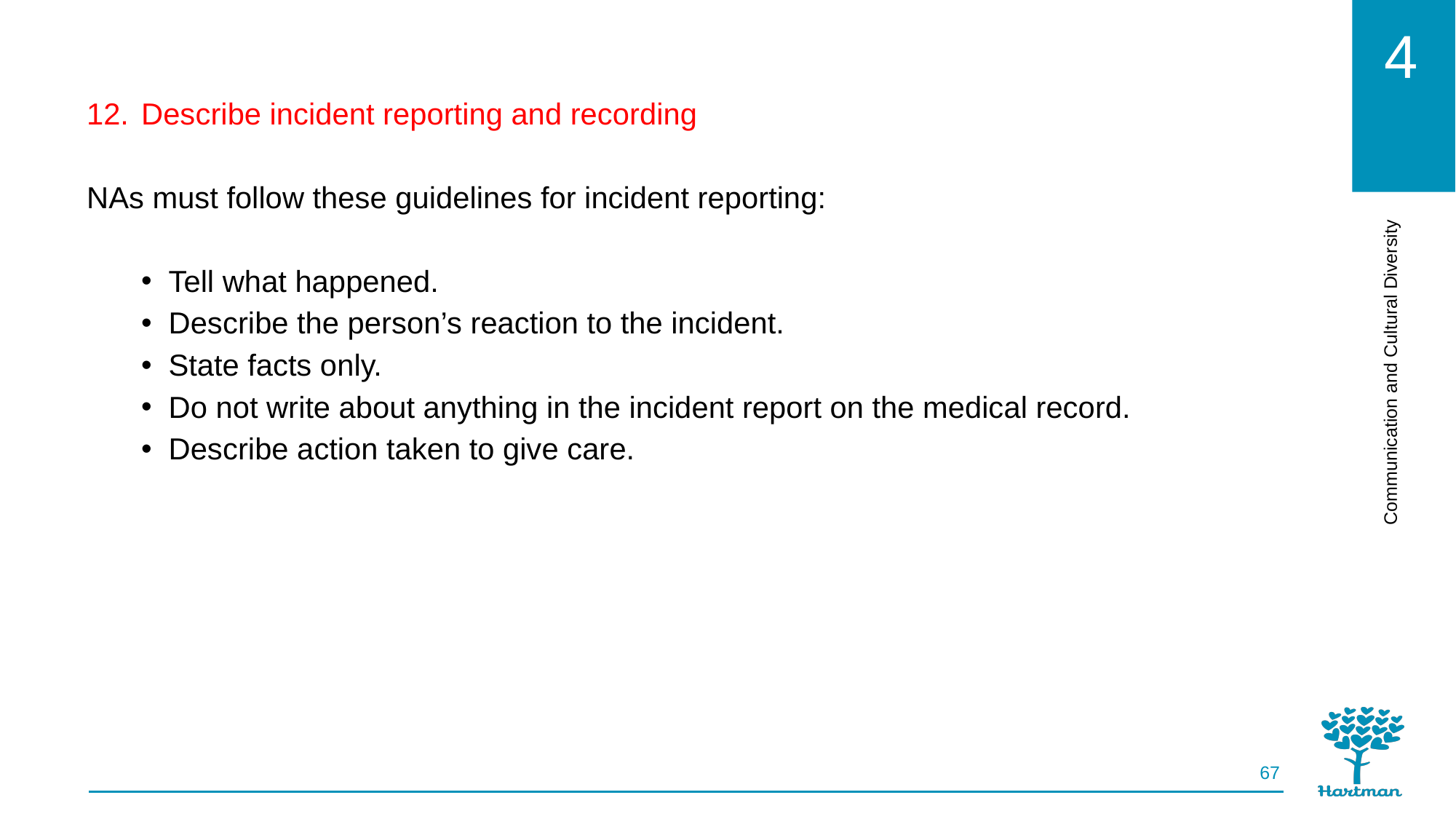

Describe incident reporting and recording

NAs must follow these guidelines for incident reporting:

Tell what happened.
Describe the person’s reaction to the incident.
State facts only.
Do not write about anything in the incident report on the medical record.
Describe action taken to give care.

67